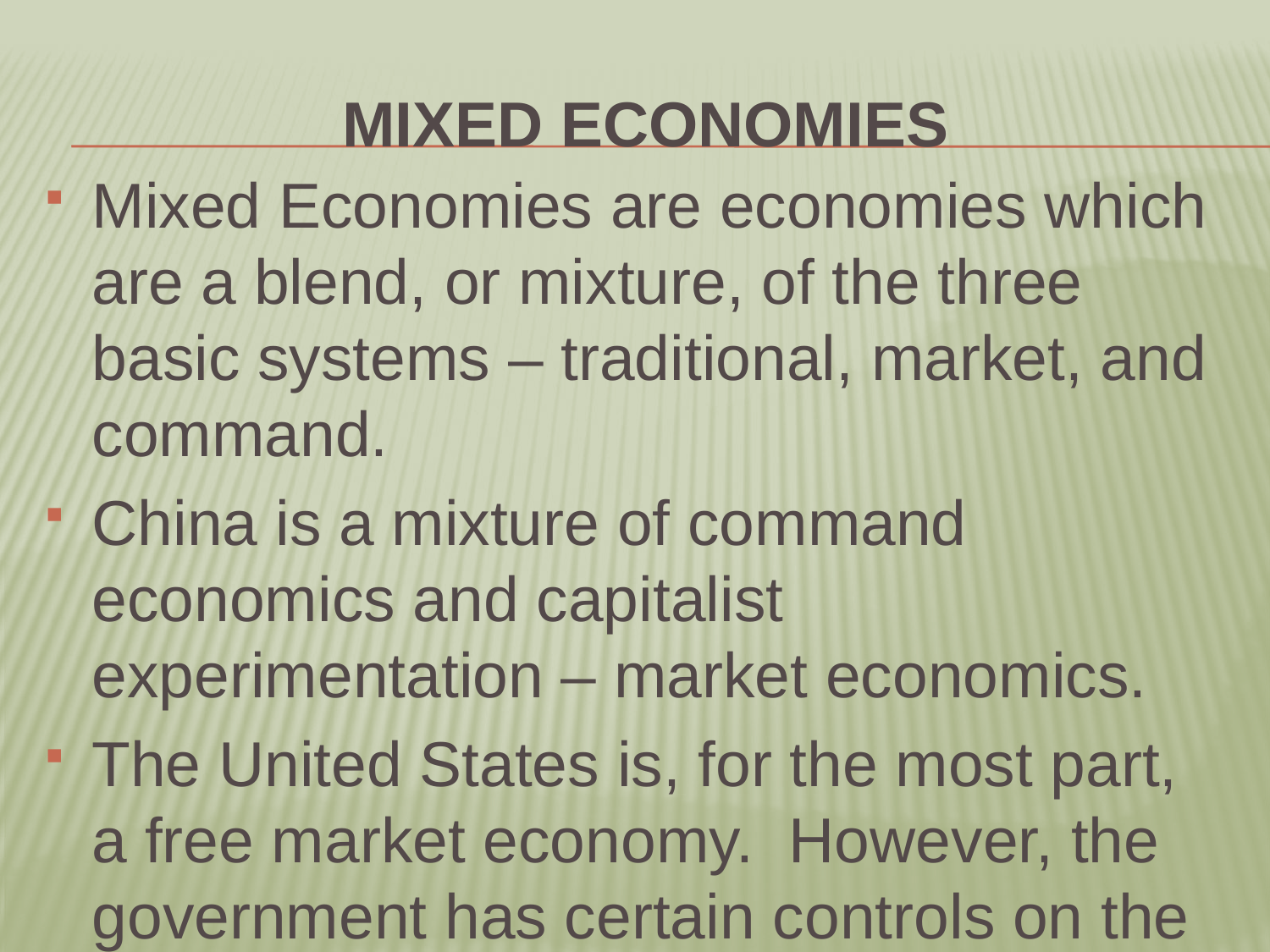

# Mixed Economies
Mixed Economies are economies which are a blend, or mixture, of the three basic systems – traditional, market, and command.
China is a mixture of command economics and capitalist experimentation – market economics.
The United States is, for the most part, a free market economy.  However, the government has certain controls on the economy – just like a command economy.